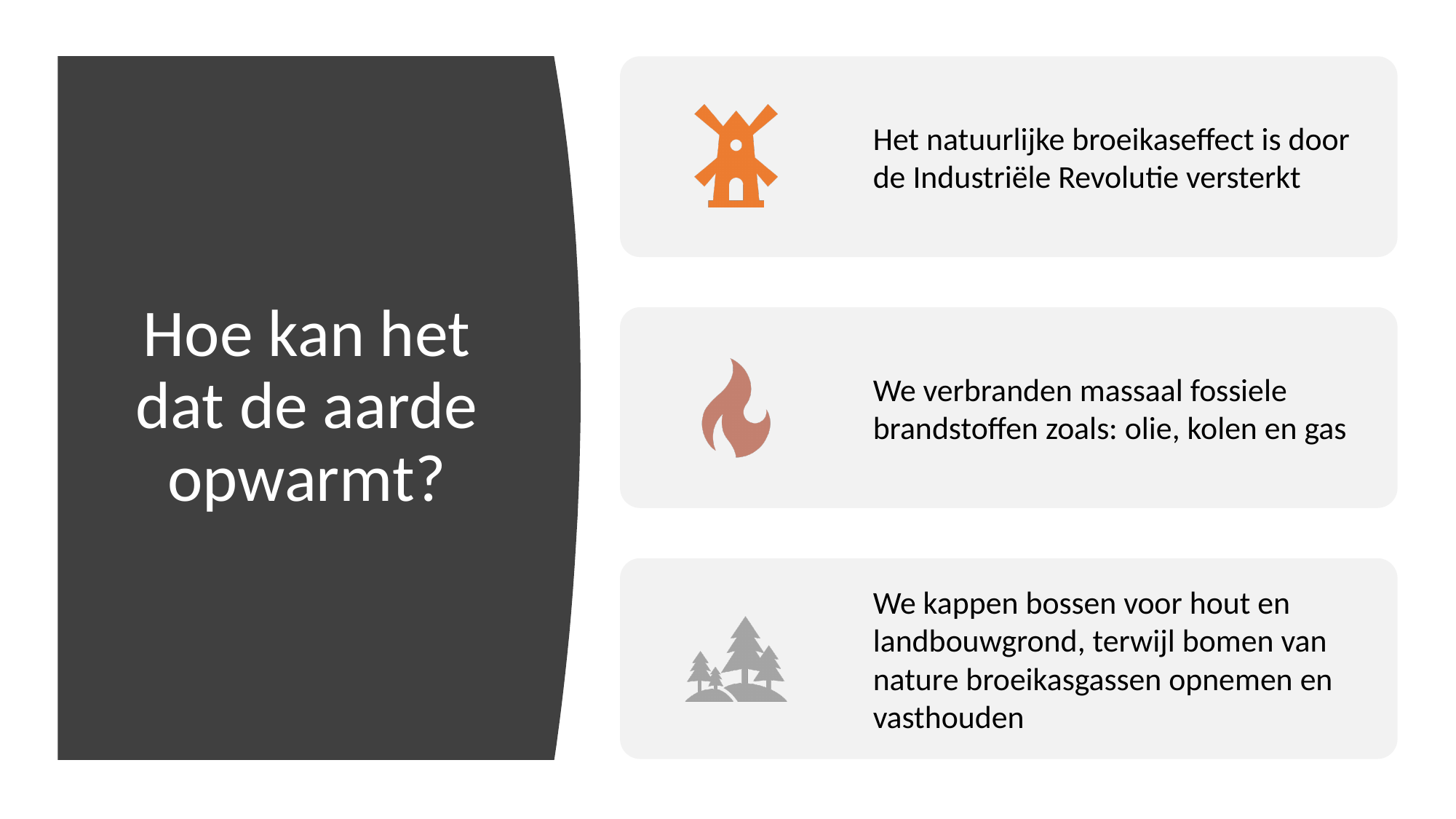

Het natuurlijke broeikaseffect is door de Industriële Revolutie versterkt
We verbranden massaal fossiele brandstoffen zoals: olie, kolen en gas
We kappen bossen voor hout en landbouwgrond, terwijl bomen van nature broeikasgassen opnemen en vasthouden

# Hoe kan het dat de aarde opwarmt?